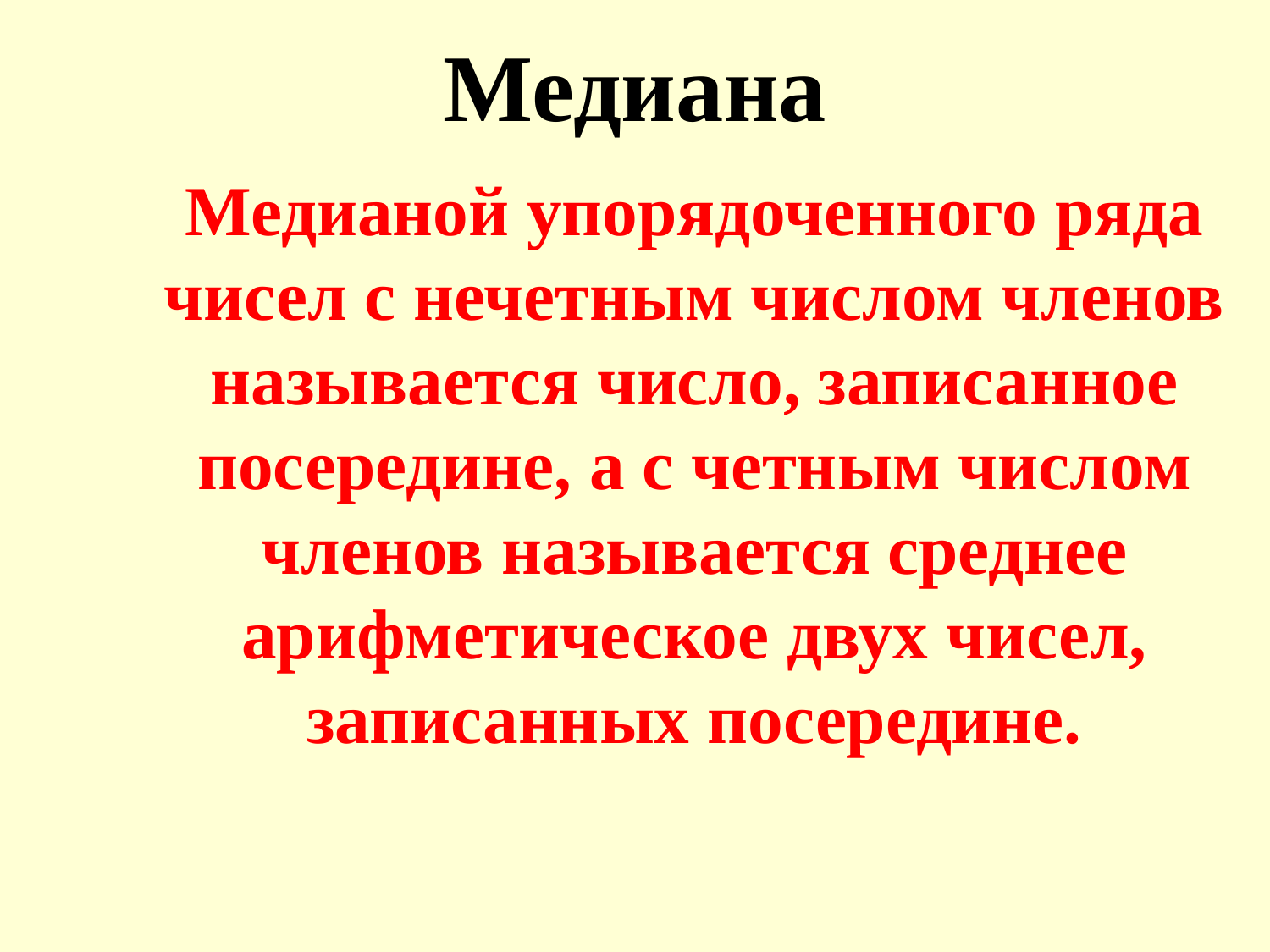

Медиана
Медианой упорядоченного ряда чисел с нечетным числом членов называется число, записанное посередине, а с четным числом членов называется среднее арифметическое двух чисел, записанных посередине.